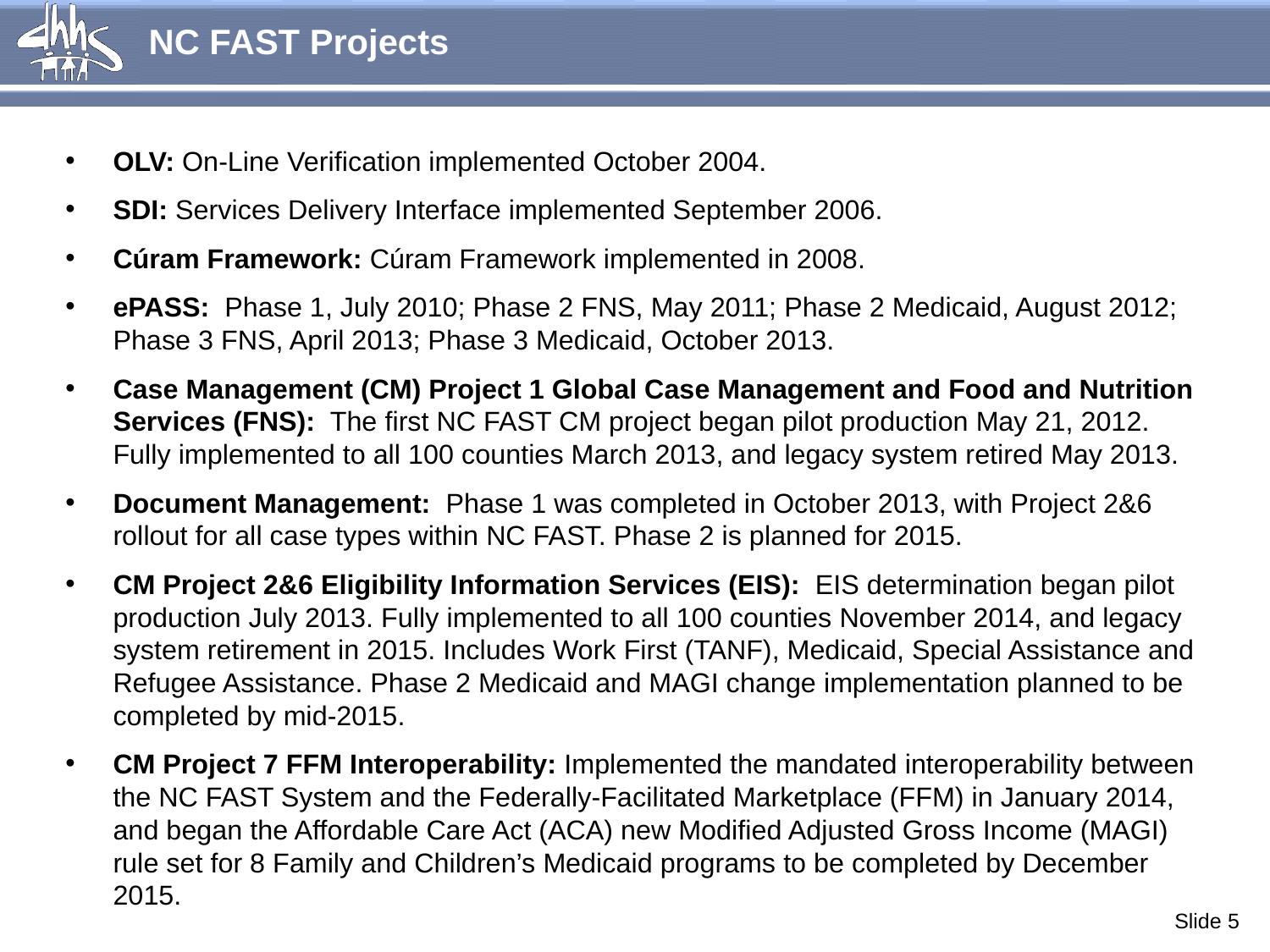

NC FAST Projects
OLV: On-Line Verification implemented October 2004.
SDI: Services Delivery Interface implemented September 2006.
Cúram Framework: Cúram Framework implemented in 2008.
ePASS:  Phase 1, July 2010; Phase 2 FNS, May 2011; Phase 2 Medicaid, August 2012; Phase 3 FNS, April 2013; Phase 3 Medicaid, October 2013.
Case Management (CM) Project 1 Global Case Management and Food and Nutrition Services (FNS):  The first NC FAST CM project began pilot production May 21, 2012. Fully implemented to all 100 counties March 2013, and legacy system retired May 2013.
Document Management:  Phase 1 was completed in October 2013, with Project 2&6 rollout for all case types within NC FAST. Phase 2 is planned for 2015.
CM Project 2&6 Eligibility Information Services (EIS):  EIS determination began pilot production July 2013. Fully implemented to all 100 counties November 2014, and legacy system retirement in 2015. Includes Work First (TANF), Medicaid, Special Assistance and Refugee Assistance. Phase 2 Medicaid and MAGI change implementation planned to be completed by mid-2015.
CM Project 7 FFM Interoperability: Implemented the mandated interoperability between the NC FAST System and the Federally-Facilitated Marketplace (FFM) in January 2014, and began the Affordable Care Act (ACA) new Modified Adjusted Gross Income (MAGI) rule set for 8 Family and Children’s Medicaid programs to be completed by December 2015.